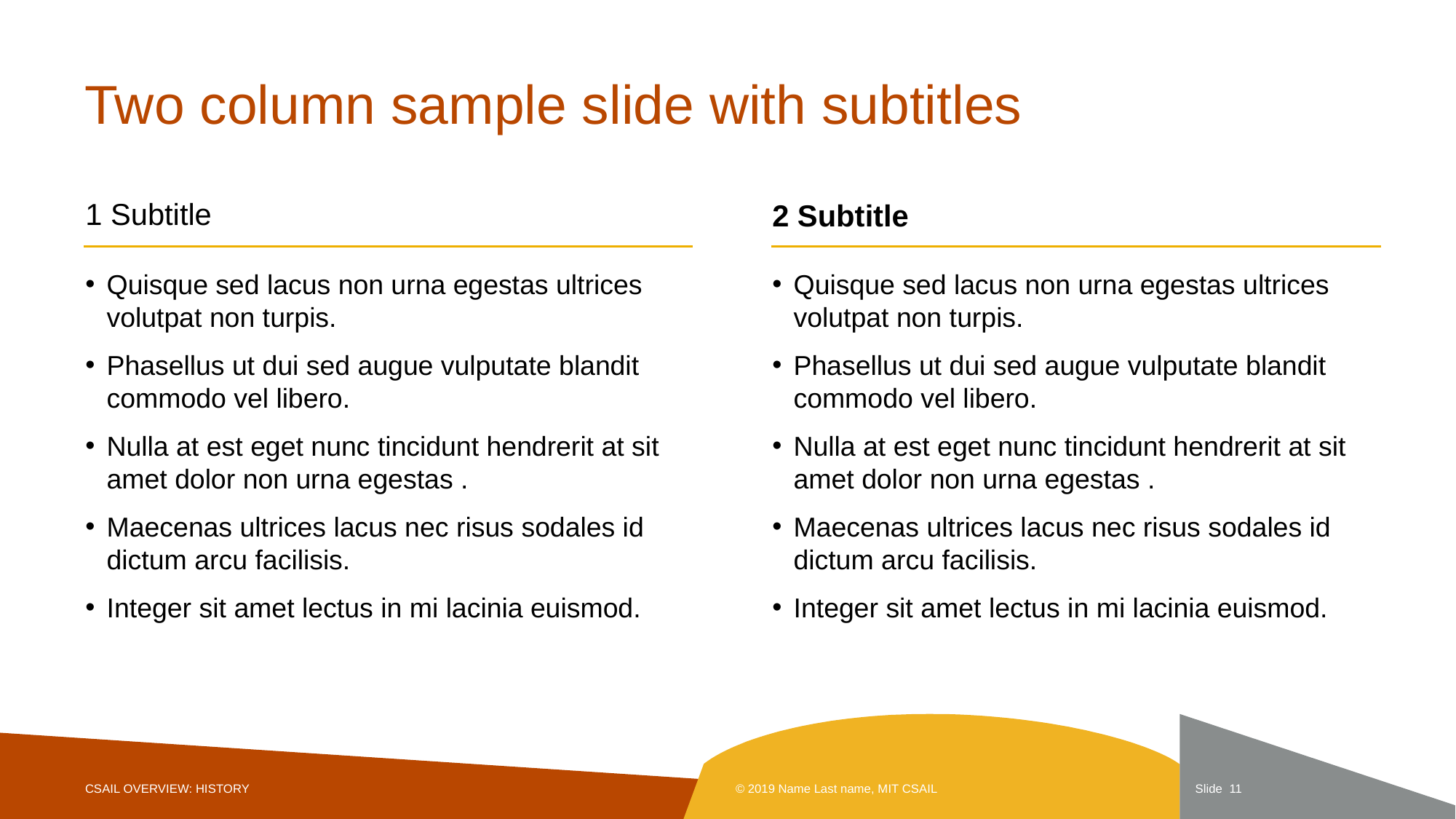

# Two column sample slide with subtitles
1 Subtitle
2 Subtitle
Quisque sed lacus non urna egestas ultrices volutpat non turpis.
Phasellus ut dui sed augue vulputate blandit commodo vel libero.
Nulla at est eget nunc tincidunt hendrerit at sit amet dolor non urna egestas .
Maecenas ultrices lacus nec risus sodales id dictum arcu facilisis.
Integer sit amet lectus in mi lacinia euismod.
Quisque sed lacus non urna egestas ultrices volutpat non turpis.
Phasellus ut dui sed augue vulputate blandit commodo vel libero.
Nulla at est eget nunc tincidunt hendrerit at sit amet dolor non urna egestas .
Maecenas ultrices lacus nec risus sodales id dictum arcu facilisis.
Integer sit amet lectus in mi lacinia euismod.
CSAIL OVERVIEW: HISTORY
© 2019 Name Last name, MIT CSAIL
Slide  11